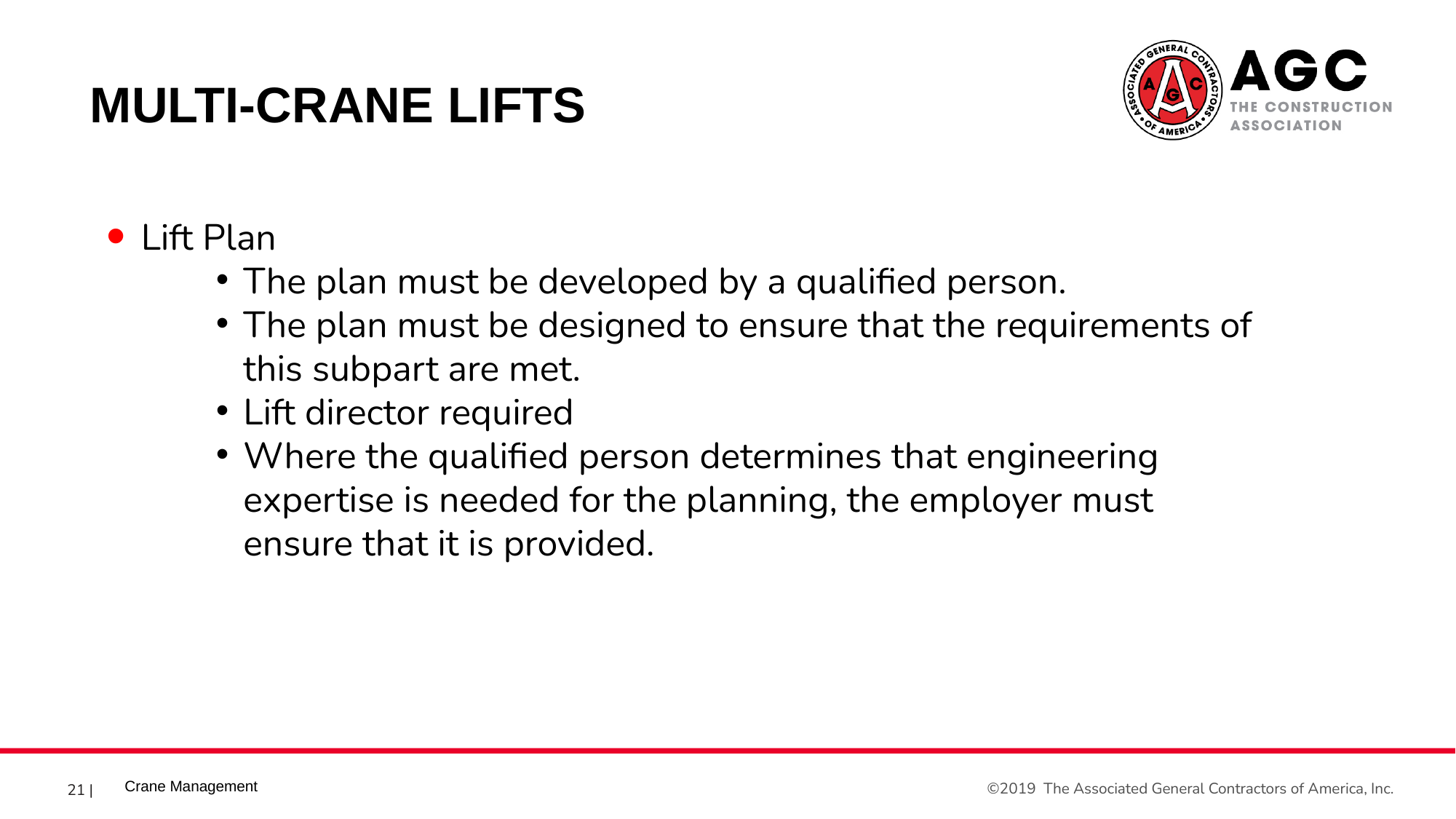

MULTI-CRANE LIFTS

Lift Plan
The plan must be developed by a qualified person.
The plan must be designed to ensure that the requirements of this subpart are met.
Lift director required
Where the qualified person determines that engineering expertise is needed for the planning, the employer must ensure that it is provided.
Crane Management